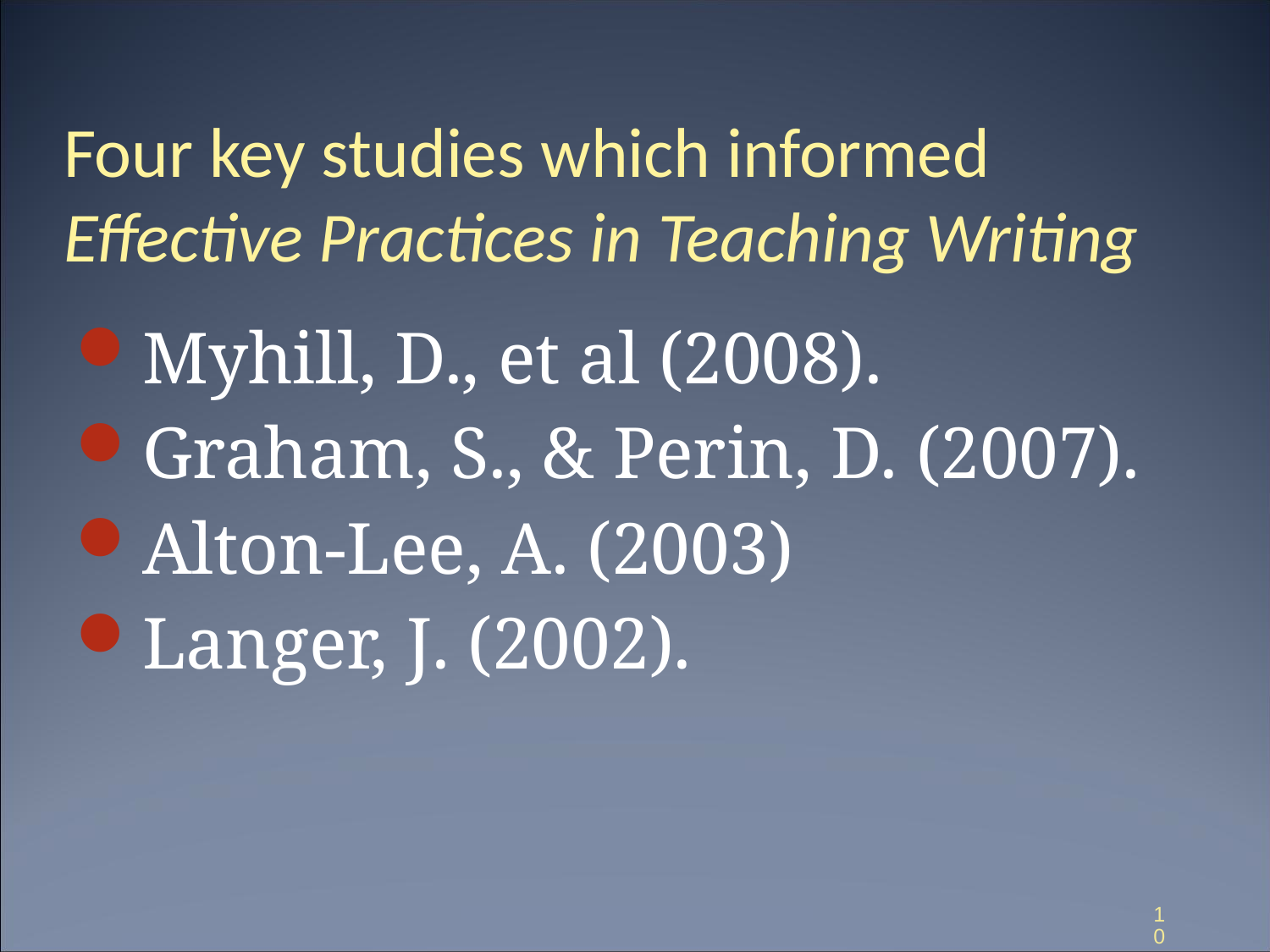

# Four key studies which informed Effective Practices in Teaching Writing
Myhill, D., et al (2008).
Graham, S., & Perin, D. (2007).
Alton-Lee, A. (2003)
Langer, J. (2002).

10